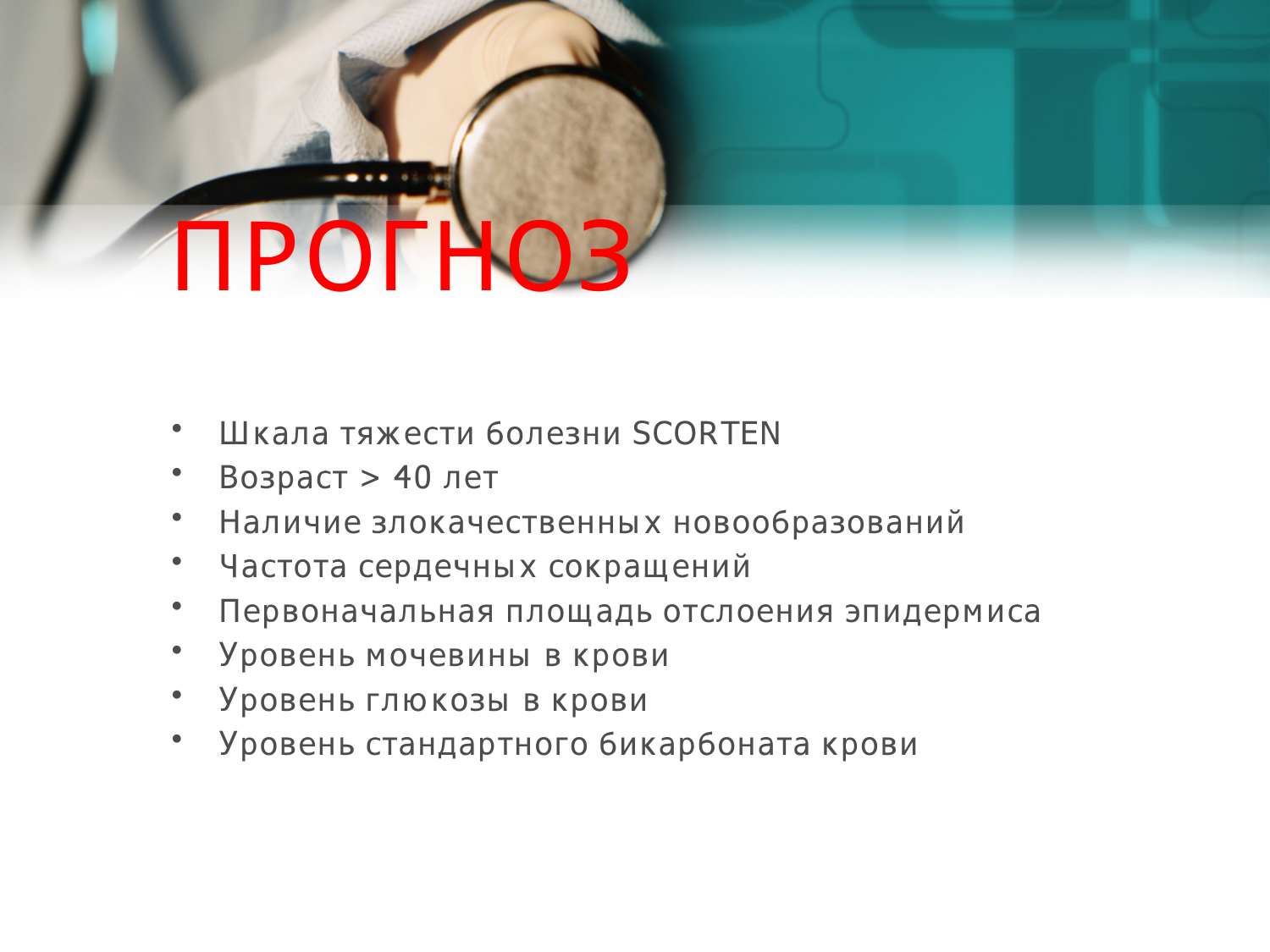

# ПРОГНОЗ
Шкала тяжести болезни SCORTEN
Возраст > 40 лет
Наличие злокачественных новообразований
Частота сердечных сокращений
Первоначальная площадь отслоения эпидермиса
Уровень мочевины в крови
Уровень глюкозы в крови
Уровень стандартного бикарбоната крови